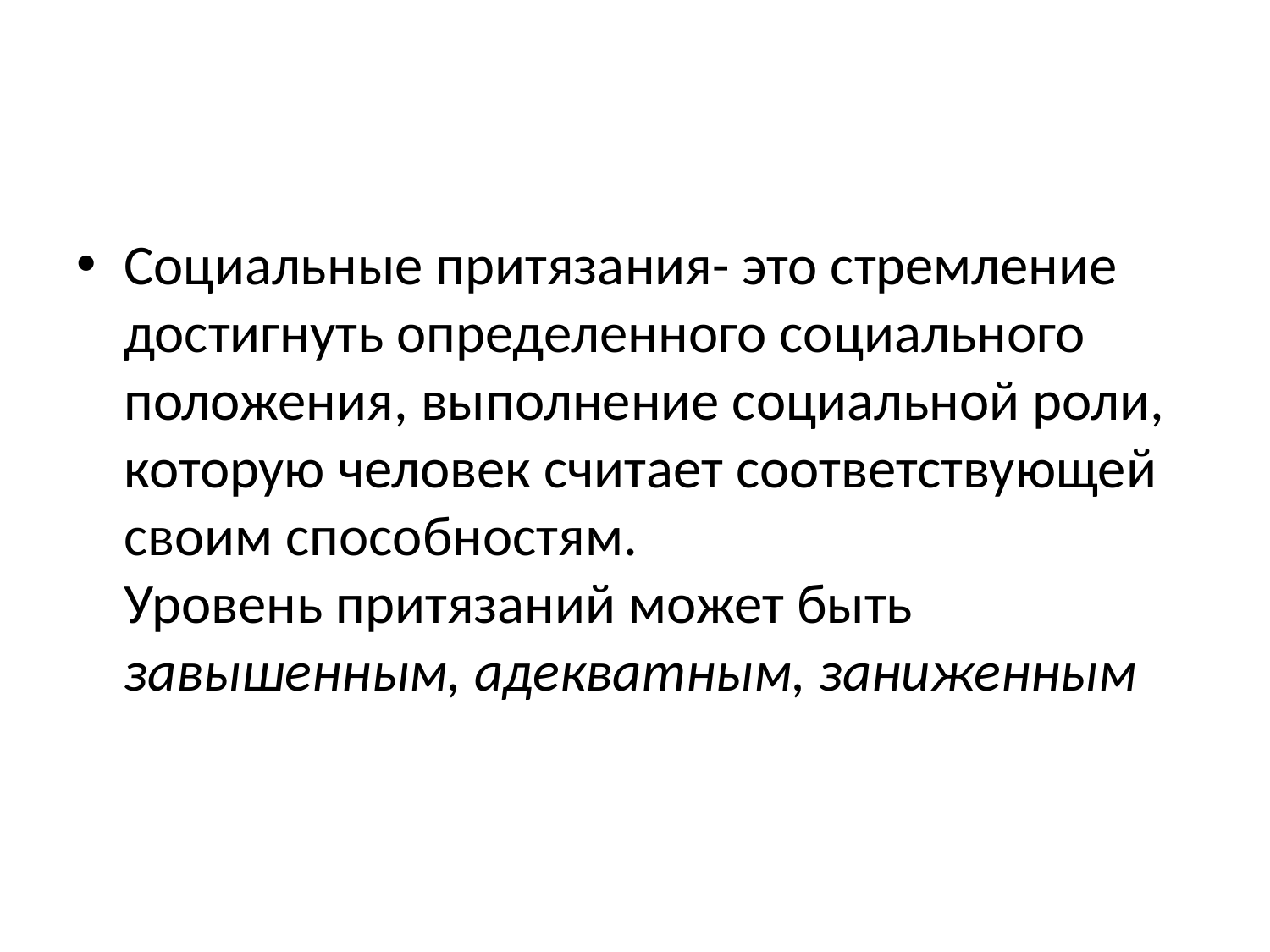

#
Социальные притязания- это стремление достигнуть определенного социального положения, выполнение социальной роли, которую человек считает соответствующей своим способностям.
Уровень притязаний может быть завышенным, адекватным, заниженным